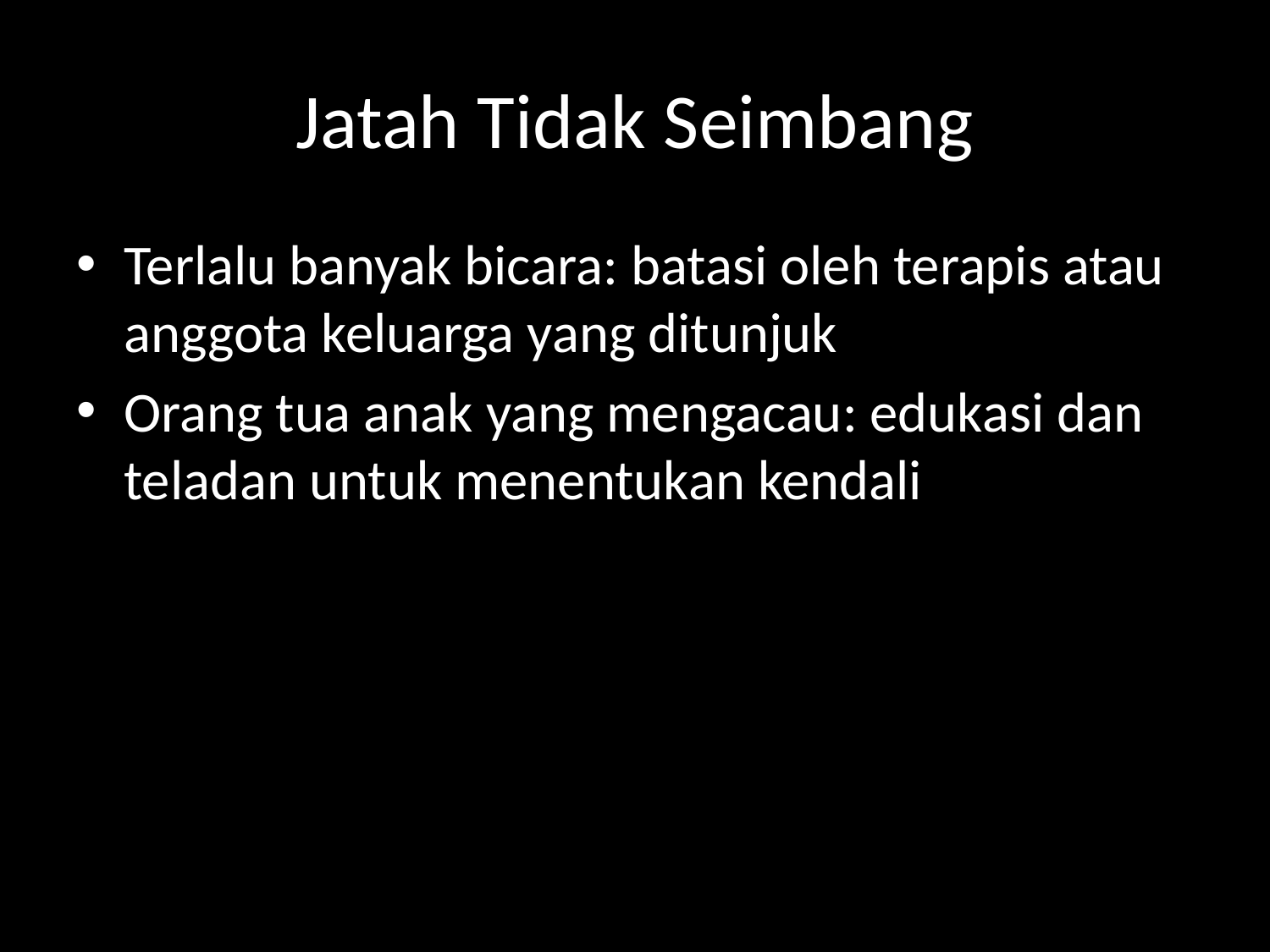

# Jatah Tidak Seimbang
Terlalu banyak bicara: batasi oleh terapis atau anggota keluarga yang ditunjuk
Orang tua anak yang mengacau: edukasi dan teladan untuk menentukan kendali